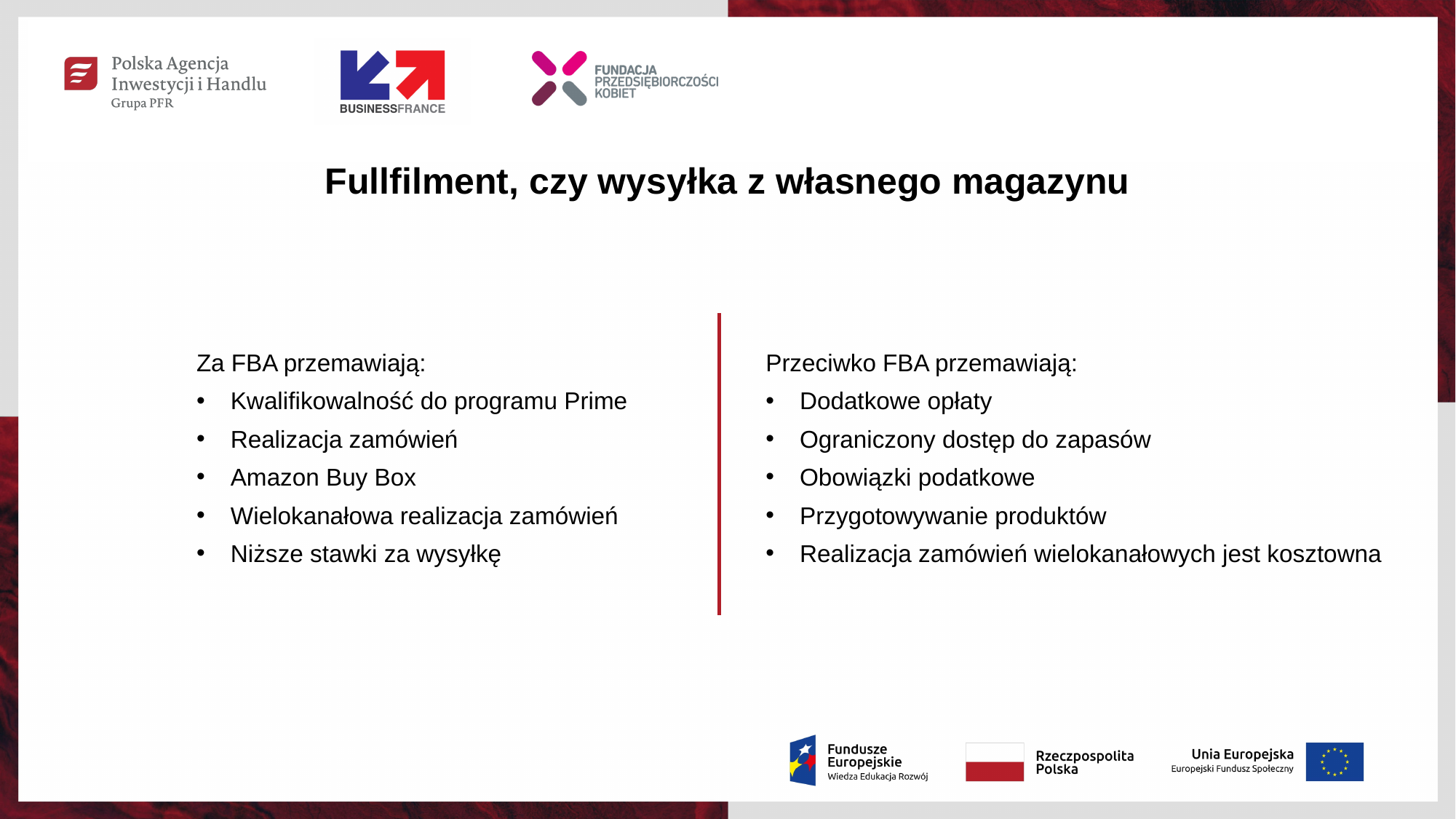

Fullfilment, czy wysyłka z własnego magazynu
Za FBA przemawiają:
Kwalifikowalność do programu Prime
Realizacja zamówień
Amazon Buy Box
Wielokanałowa realizacja zamówień
Niższe stawki za wysyłkę
Przeciwko FBA przemawiają:
Dodatkowe opłaty
Ograniczony dostęp do zapasów
Obowiązki podatkowe
Przygotowywanie produktów
Realizacja zamówień wielokanałowych jest kosztowna